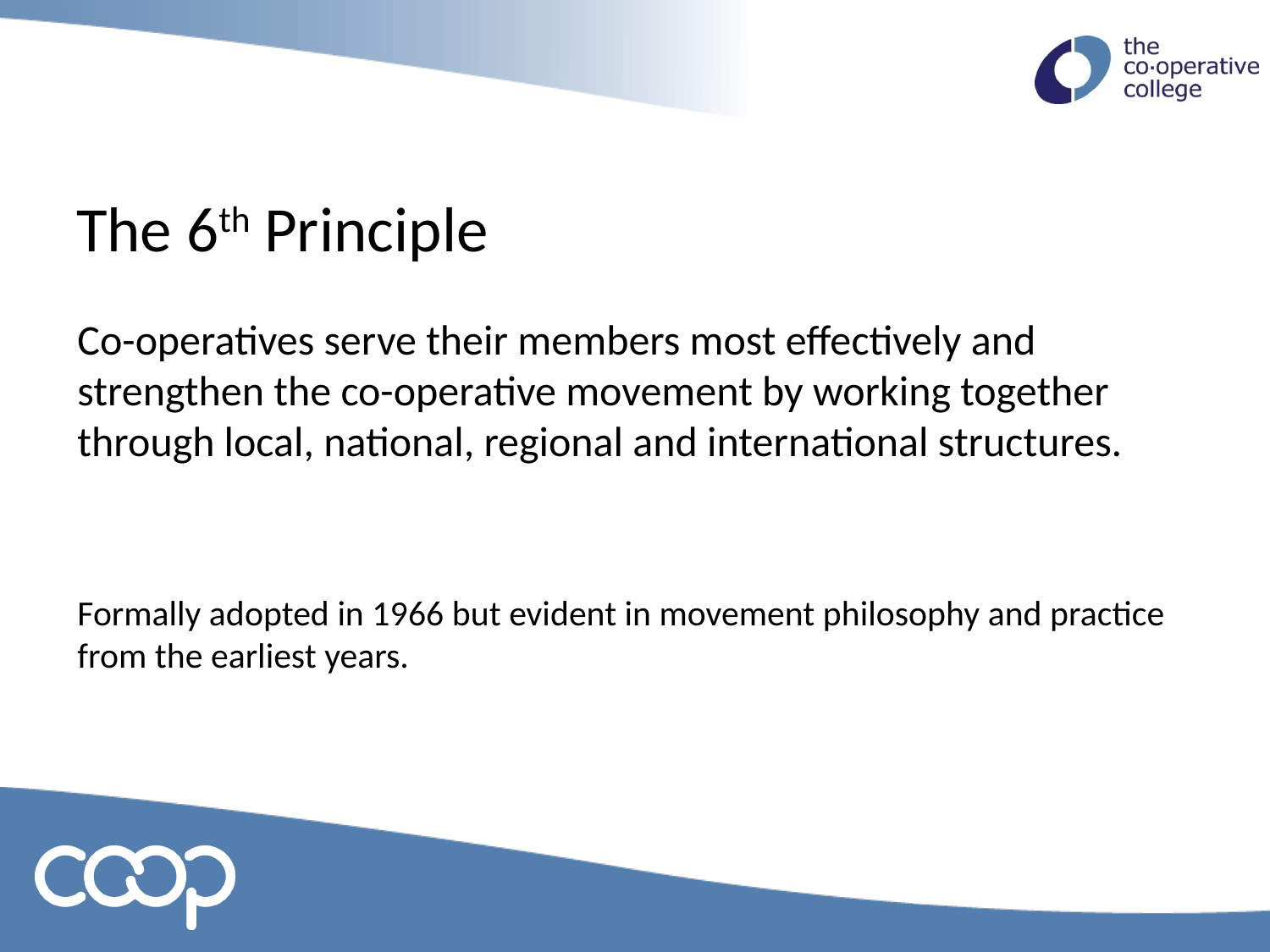

# The 6th Principle
Co-operatives serve their members most effectively and strengthen the co-operative movement by working together through local, national, regional and international structures.

Formally adopted in 1966 but evident in movement philosophy and practice from the earliest years.